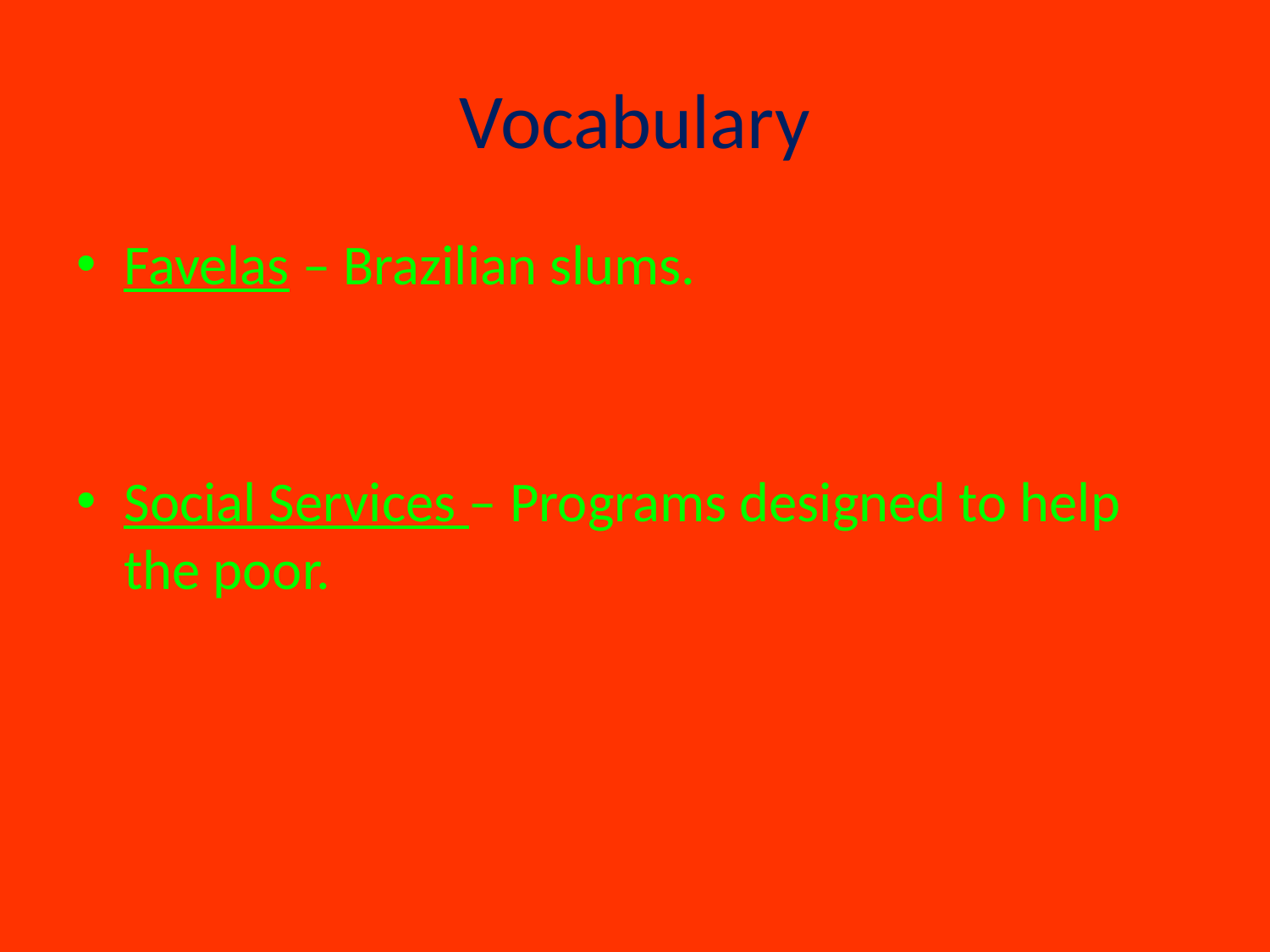

# Vocabulary
Favelas – Brazilian slums.

Social Services – Programs designed to help the poor.